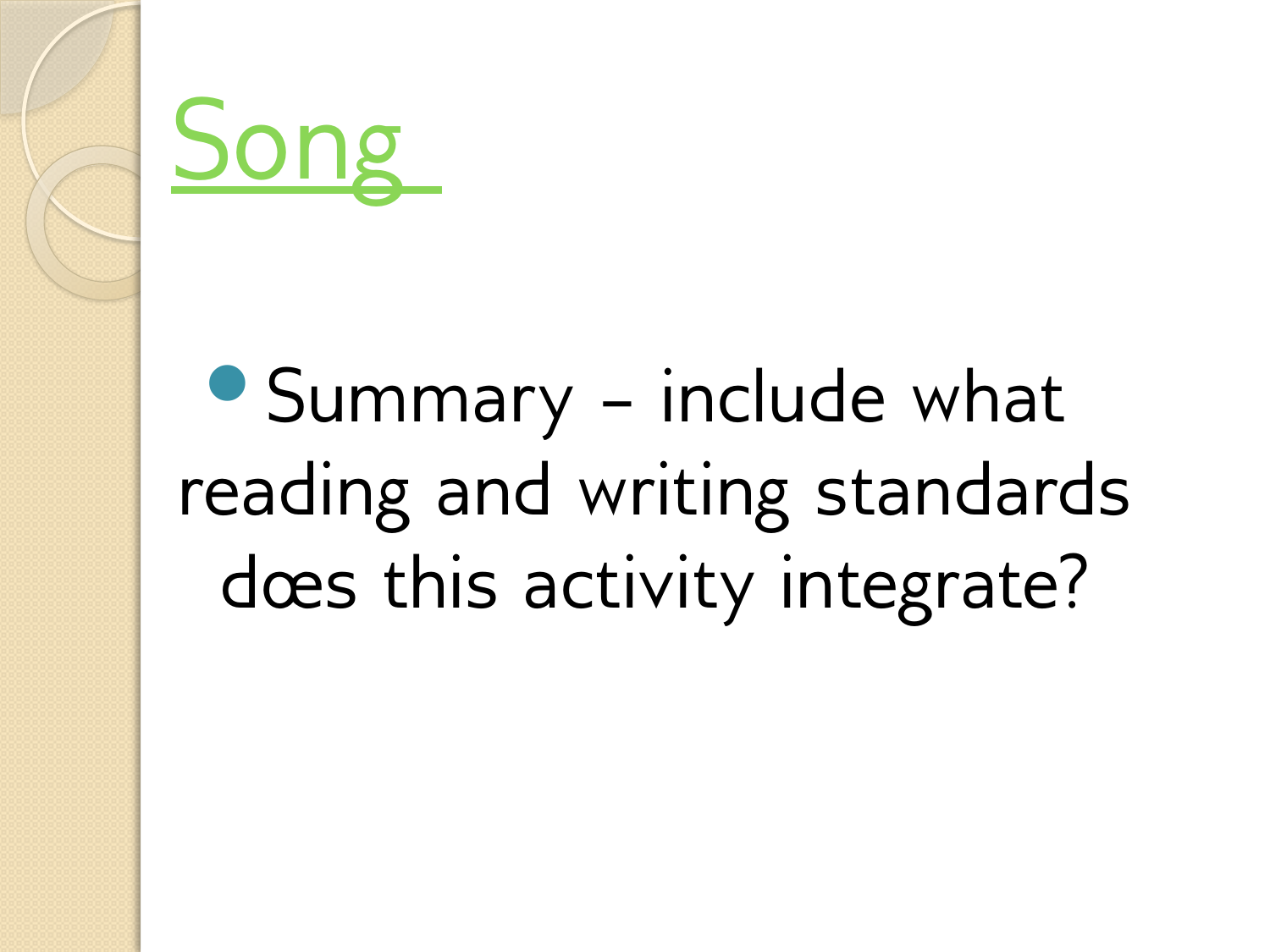

# Song
Summary – include what reading and writing standards does this activity integrate?